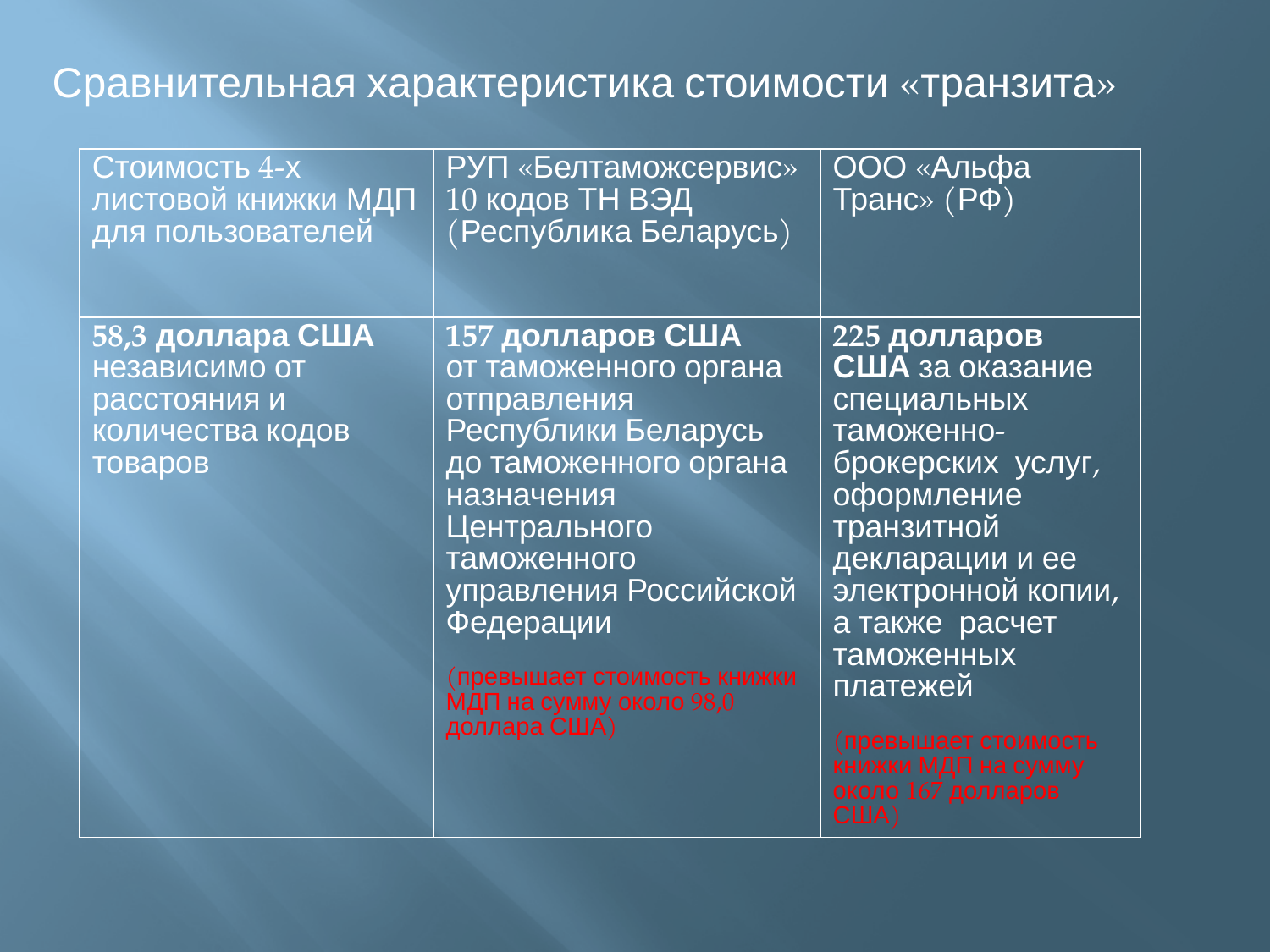

Сравнительная характеристика стоимости «транзита»
| Стоимость 4-х листовой книжки МДП для пользователей | РУП «Белтаможсервис» 10 кодов ТН ВЭД (Республика Беларусь) | ООО «Альфа Транс» (РФ) |
| --- | --- | --- |
| 58,3 доллара США независимо от расстояния и количества кодов товаров | 157 долларов США от таможенного органа отправления Республики Беларусь до таможенного органа назначения Центрального таможенного управления Российской Федерации (превышает стоимость книжки МДП на сумму около 98,0 доллара США) | 225 долларов США за оказание специальных таможенно-брокерских услуг, оформление транзитной декларации и ее электронной копии, а также расчет таможенных платежей (превышает стоимость книжки МДП на сумму около 167 долларов США) |